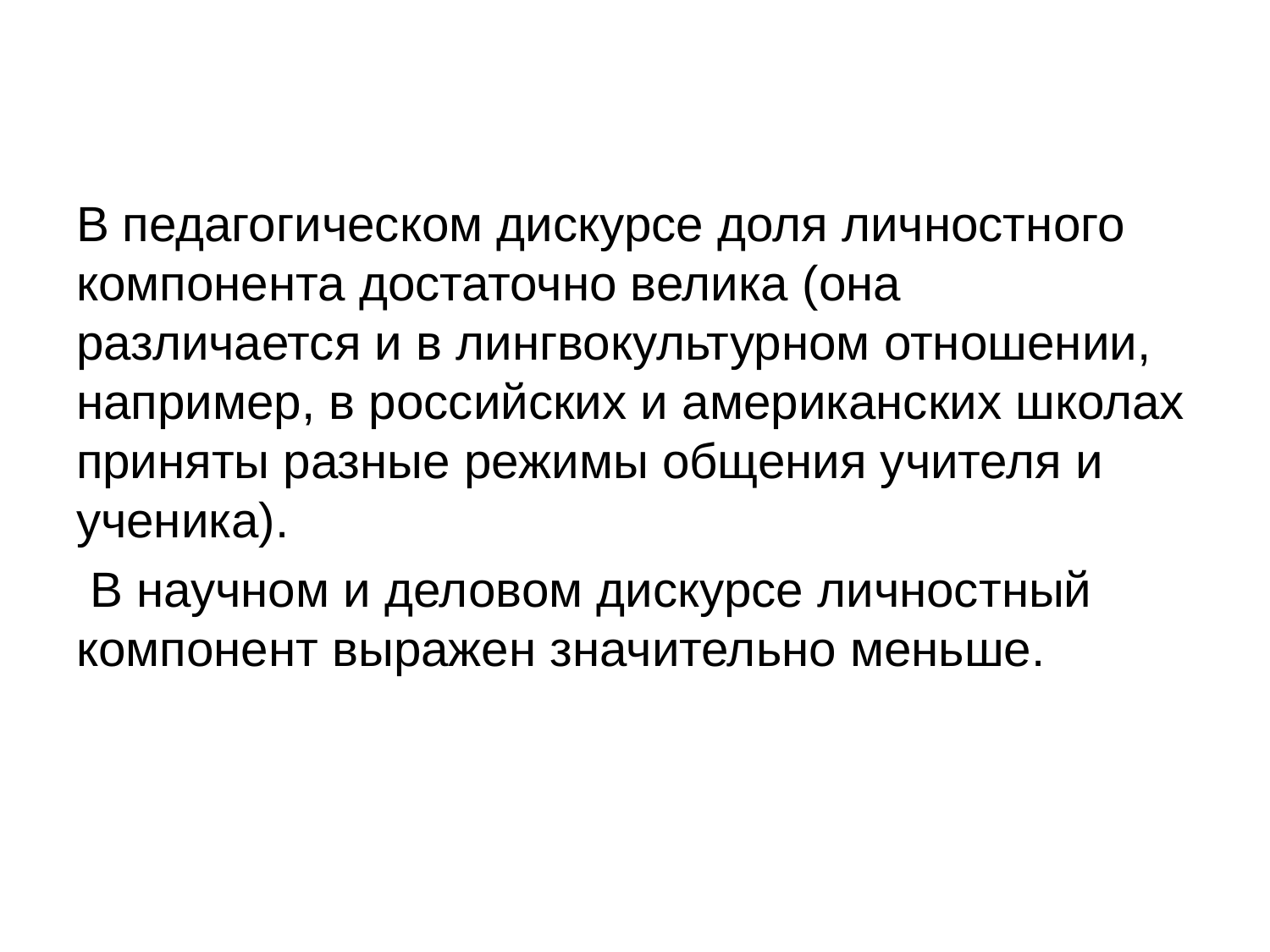

#
В педагогическом дискурсе доля личностного компонента достаточно велика (она различается и в лингвокультурном отношении, например, в российских и американских школах приняты разные режимы общения учителя и ученика).
 В научном и деловом дискурсе личностный компонент выражен значительно меньше.